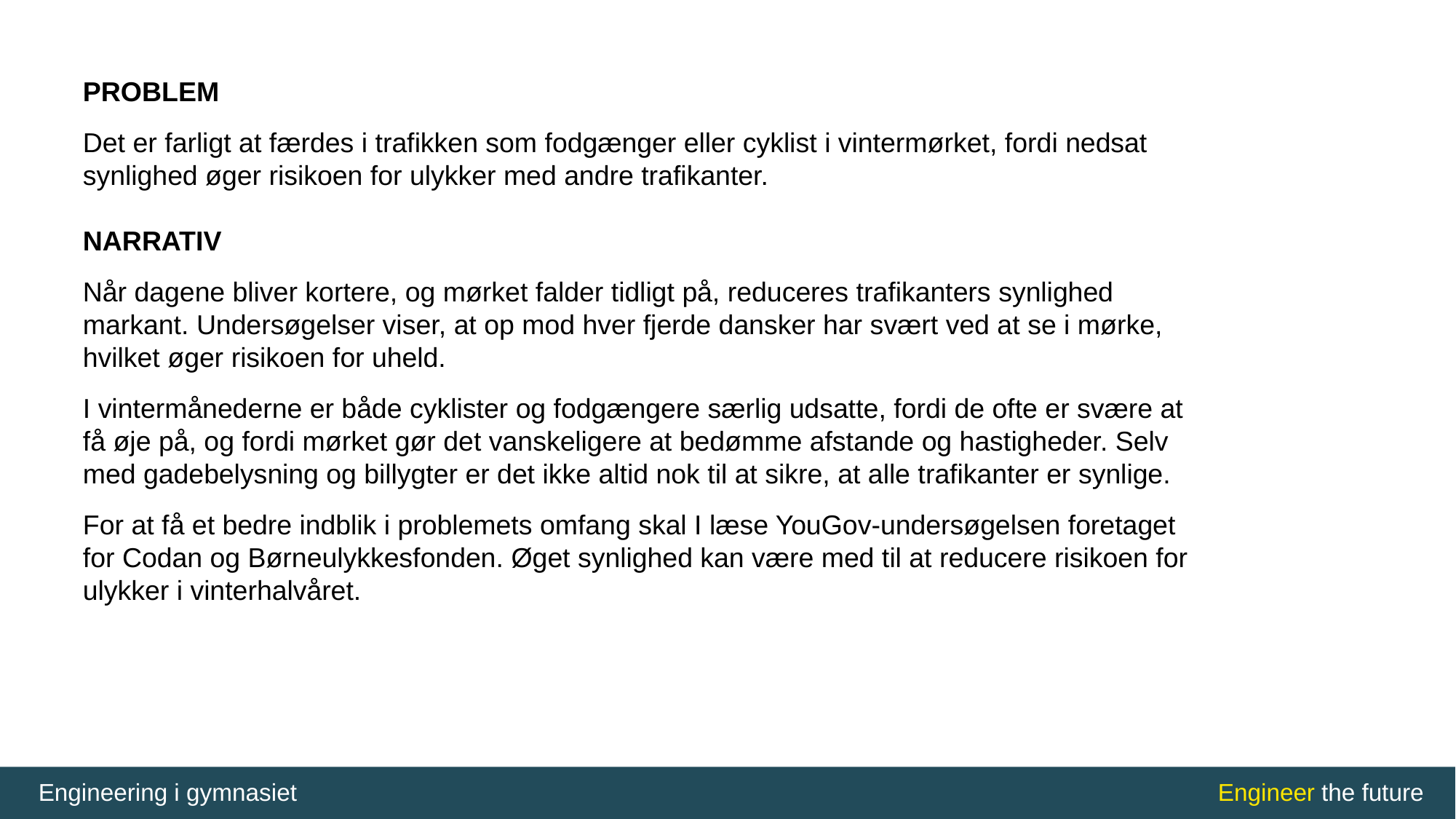

Problem
Det er farligt at færdes i trafikken som fodgænger eller cyklist i vintermørket, fordi nedsat synlighed øger risikoen for ulykker med andre trafikanter.
Narrativ
Når dagene bliver kortere, og mørket falder tidligt på, reduceres trafikanters synlighed markant. Undersøgelser viser, at op mod hver fjerde dansker har svært ved at se i mørke, hvilket øger risikoen for uheld.
I vintermånederne er både cyklister og fodgængere særlig udsatte, fordi de ofte er svære at få øje på, og fordi mørket gør det vanskeligere at bedømme afstande og hastigheder. Selv med gadebelysning og billygter er det ikke altid nok til at sikre, at alle trafikanter er synlige.
For at få et bedre indblik i problemets omfang skal I læse YouGov-undersøgelsen foretaget for Codan og Børneulykkesfonden. Øget synlighed kan være med til at reducere risikoen for ulykker i vinterhalvåret.